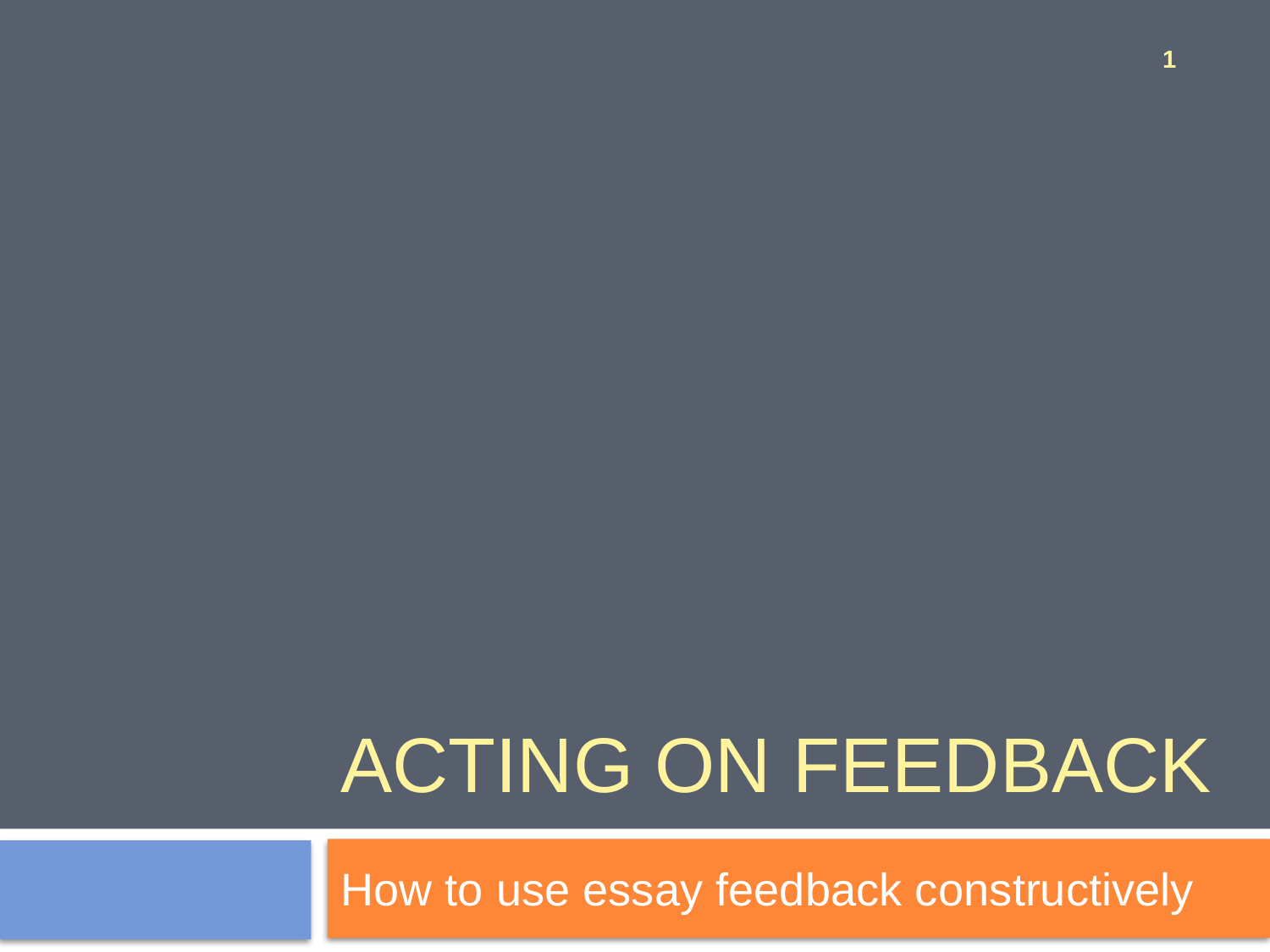

1
# Acting on Feedback
How to use essay feedback constructively